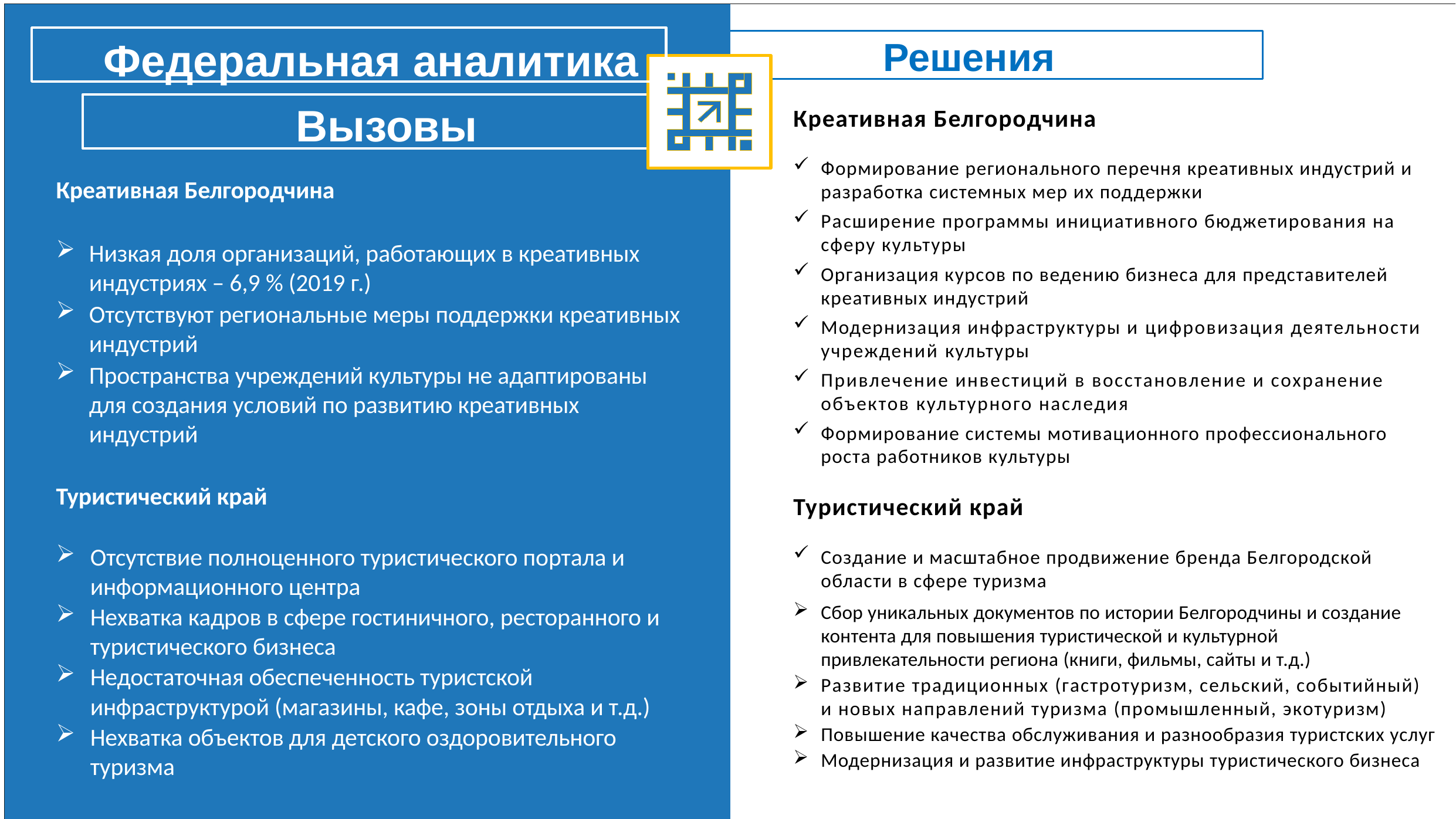

Решения
Федеральная аналитика

# Вызовы
Креативная Белгородчина

Формирование регионального перечня креативных индустрий и разработка системных мер их поддержки
Расширение программы инициативного бюджетирования на сферу культуры
Организация курсов по ведению бизнеса для представителей креативных индустрий
Модернизация инфраструктуры и цифровизация деятельности учреждений культуры
Привлечение инвестиций в восстановление и сохранение объектов культурного наследия
Формирование системы мотивационного профессионального роста работников культуры

Туристический край

Создание и масштабное продвижение бренда Белгородской области в сфере туризма
Сбор уникальных документов по истории Белгородчины и создание контента для повышения туристической и культурной привлекательности региона (книги, фильмы, сайты и т.д.)
Развитие традиционных (гастротуризм, сельский, событийный) и новых направлений туризма (промышленный, экотуризм)
Повышение качества обслуживания и разнообразия туристских услуг
Модернизация и развитие инфраструктуры туристического бизнеса
Креативная Белгородчина

Низкая доля организаций, работающих в креативных индустриях – 6,9 % (2019 г.)
Отсутствуют региональные меры поддержки креативных индустрий
Пространства учреждений культуры не адаптированы для создания условий по развитию креативных индустрий

Туристический край

Отсутствие полноценного туристического портала и информационного центра
Нехватка кадров в сфере гостиничного, ресторанного и туристического бизнеса
Недостаточная обеспеченность туристской инфраструктурой (магазины, кафе, зоны отдыха и т.д.)
Нехватка объектов для детского оздоровительного туризма